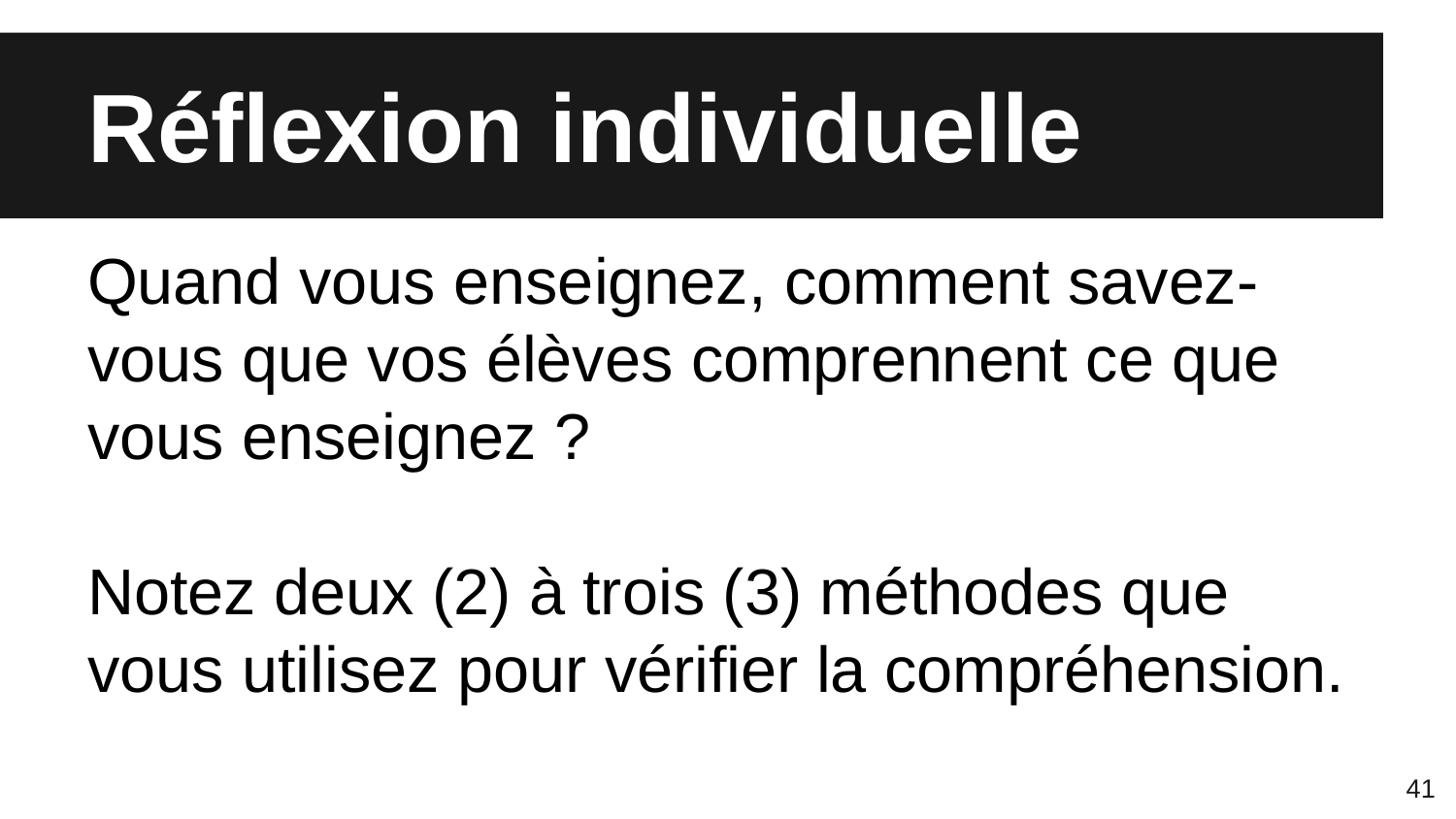

# Réflexion individuelle
Quand vous enseignez, comment savez-vous que vos élèves comprennent ce que vous enseignez ?

Notez deux (2) à trois (3) méthodes que vous utilisez pour vérifier la compréhension.
41